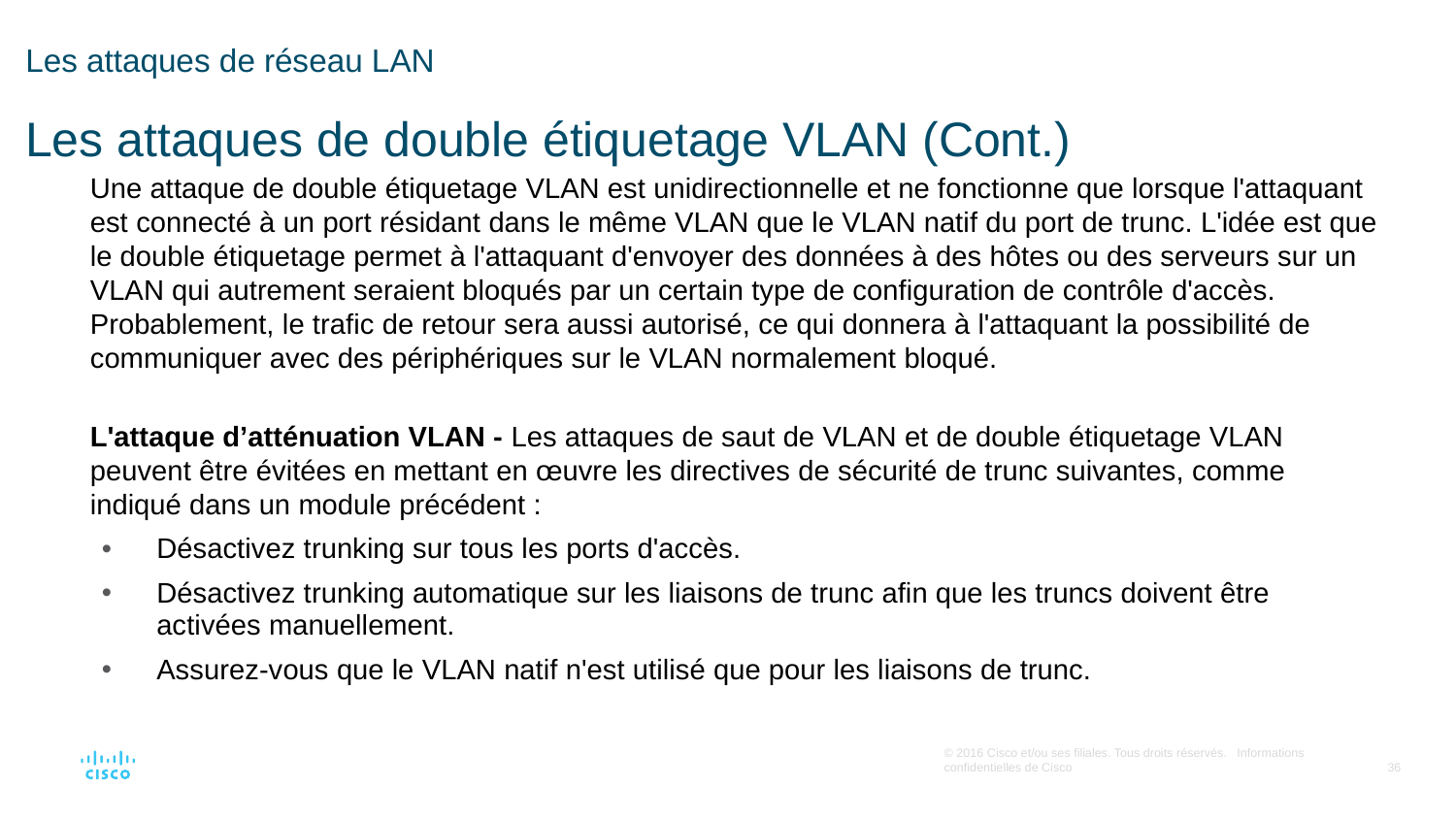

# Les attaques de réseau LAN Les attaques de double étiquetage VLAN (Cont.)
Une attaque de double étiquetage VLAN est unidirectionnelle et ne fonctionne que lorsque l'attaquant est connecté à un port résidant dans le même VLAN que le VLAN natif du port de trunc. L'idée est que le double étiquetage permet à l'attaquant d'envoyer des données à des hôtes ou des serveurs sur un VLAN qui autrement seraient bloqués par un certain type de configuration de contrôle d'accès. Probablement, le trafic de retour sera aussi autorisé, ce qui donnera à l'attaquant la possibilité de communiquer avec des périphériques sur le VLAN normalement bloqué.

L'attaque d’atténuation VLAN - Les attaques de saut de VLAN et de double étiquetage VLAN peuvent être évitées en mettant en œuvre les directives de sécurité de trunc suivantes, comme indiqué dans un module précédent :
Désactivez trunking sur tous les ports d'accès.
Désactivez trunking automatique sur les liaisons de trunc afin que les truncs doivent être activées manuellement.
Assurez-vous que le VLAN natif n'est utilisé que pour les liaisons de trunc.